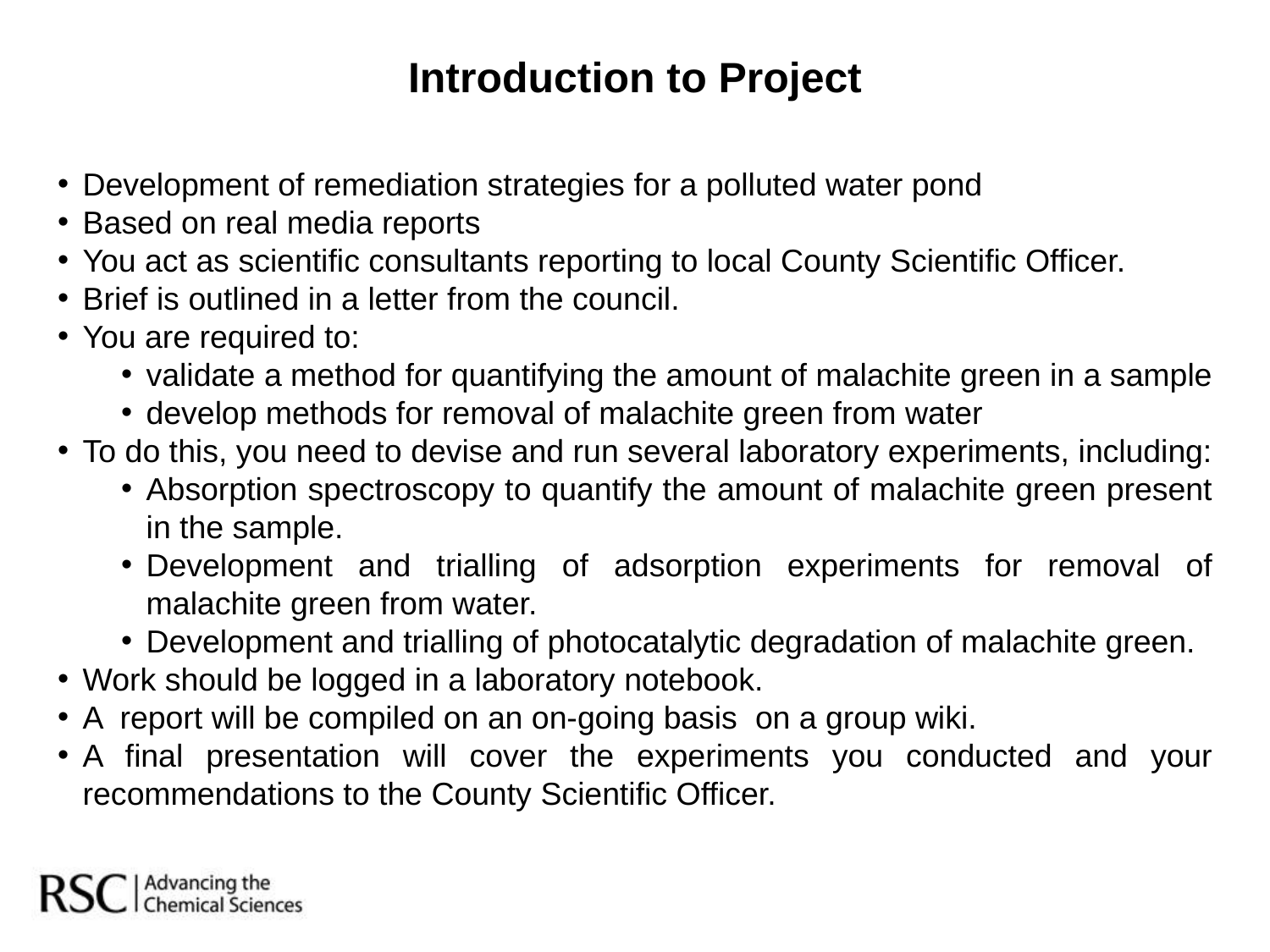

# Introduction to Project
Development of remediation strategies for a polluted water pond
Based on real media reports
You act as scientific consultants reporting to local County Scientific Officer.
Brief is outlined in a letter from the council.
You are required to:
validate a method for quantifying the amount of malachite green in a sample
develop methods for removal of malachite green from water
To do this, you need to devise and run several laboratory experiments, including:
Absorption spectroscopy to quantify the amount of malachite green present in the sample.
Development and trialling of adsorption experiments for removal of malachite green from water.
Development and trialling of photocatalytic degradation of malachite green.
Work should be logged in a laboratory notebook.
A  report will be compiled on an on-going basis  on a group wiki.
A final presentation will cover the experiments you conducted and your recommendations to the County Scientific Officer.